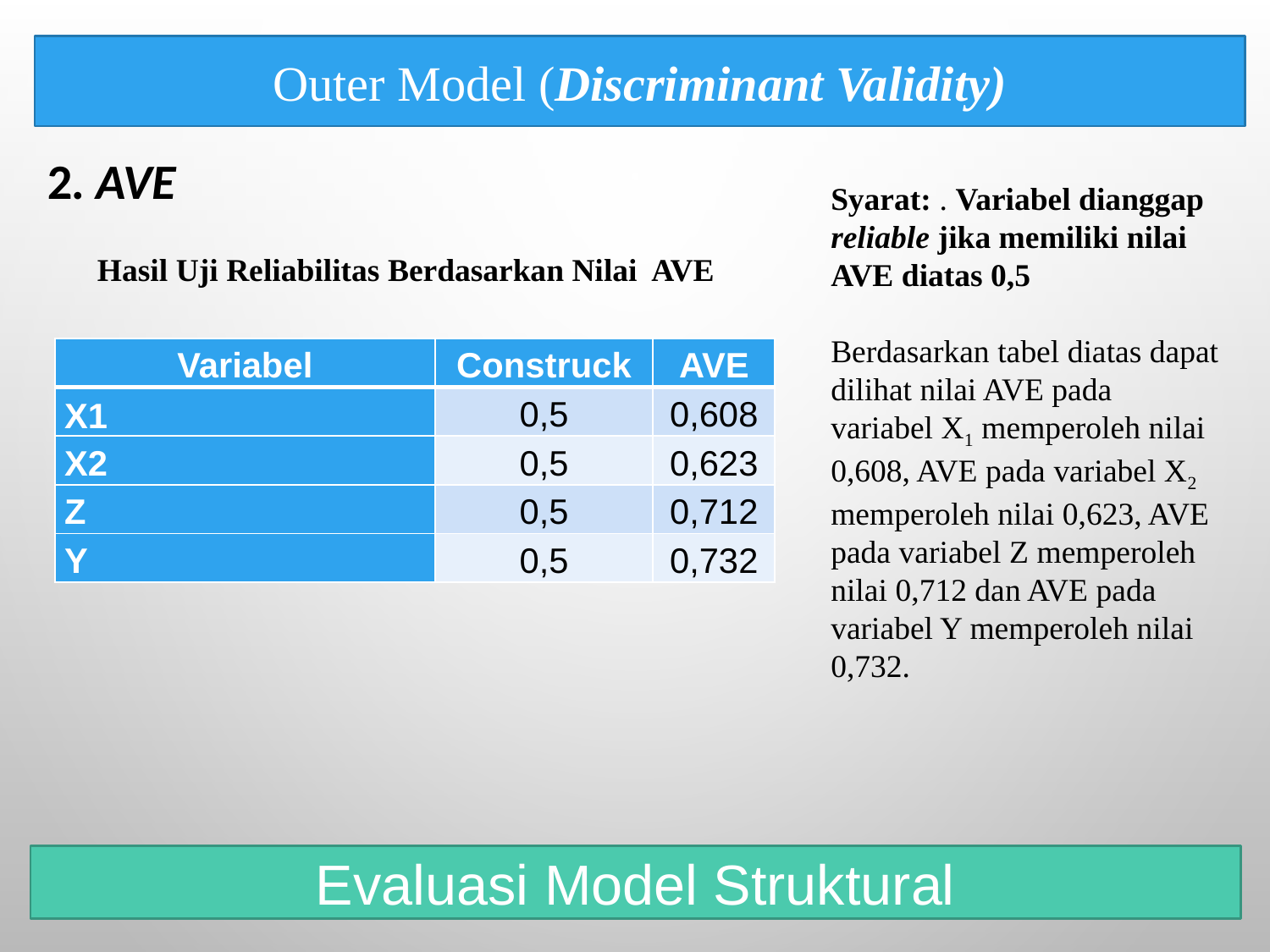

Outer Model (Discriminant Validity)
2. AVE
Syarat: . Variabel dianggap reliable jika memiliki nilai AVE diatas 0,5

Berdasarkan tabel diatas dapat dilihat nilai AVE pada variabel X1 memperoleh nilai 0,608, AVE pada variabel X2 memperoleh nilai 0,623, AVE pada variabel Z memperoleh nilai 0,712 dan AVE pada variabel Y memperoleh nilai 0,732.
Hasil Uji Reliabilitas Berdasarkan Nilai  AVE
| Variabel | Construck | AVE |
| --- | --- | --- |
| X1 | 0,5 | 0,608 |
| X2 | 0,5 | 0,623 |
| Z | 0,5 | 0,712 |
| Y | 0,5 | 0,732 |
Evaluasi Model Struktural